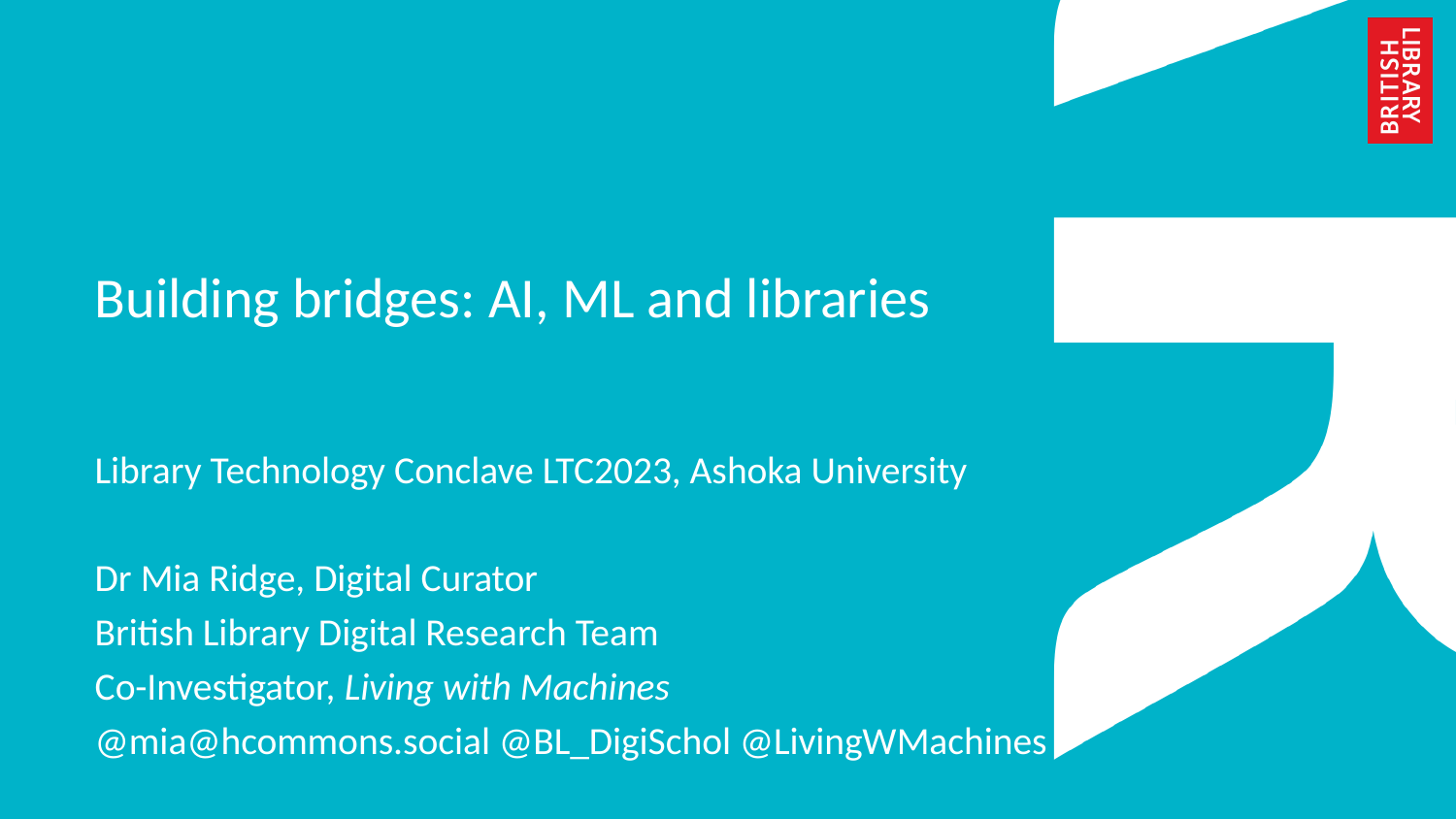

# Building bridges: AI, ML and libraries
Library Technology Conclave LTC2023, Ashoka University

Dr Mia Ridge, Digital Curator
British Library Digital Research Team
Co-Investigator, Living with Machines
@mia@hcommons.social @BL_DigiSchol @LivingWMachines